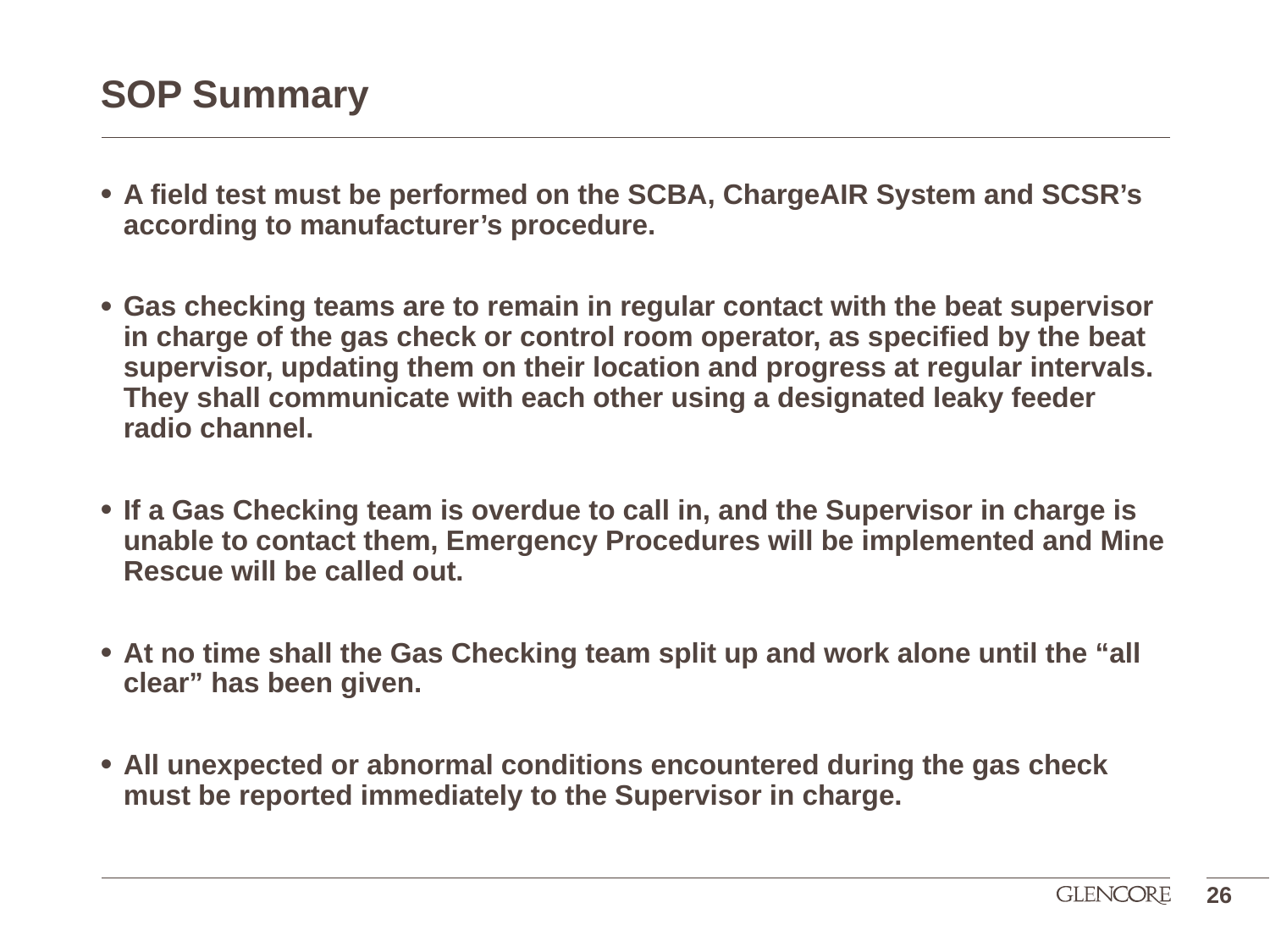

# SOP Summary
A field test must be performed on the SCBA, ChargeAIR System and SCSR’s according to manufacturer’s procedure.

Gas checking teams are to remain in regular contact with the beat supervisor in charge of the gas check or control room operator, as specified by the beat supervisor, updating them on their location and progress at regular intervals. They shall communicate with each other using a designated leaky feeder radio channel.

If a Gas Checking team is overdue to call in, and the Supervisor in charge is unable to contact them, Emergency Procedures will be implemented and Mine Rescue will be called out.

At no time shall the Gas Checking team split up and work alone until the “all clear” has been given.

All unexpected or abnormal conditions encountered during the gas check must be reported immediately to the Supervisor in charge.

26